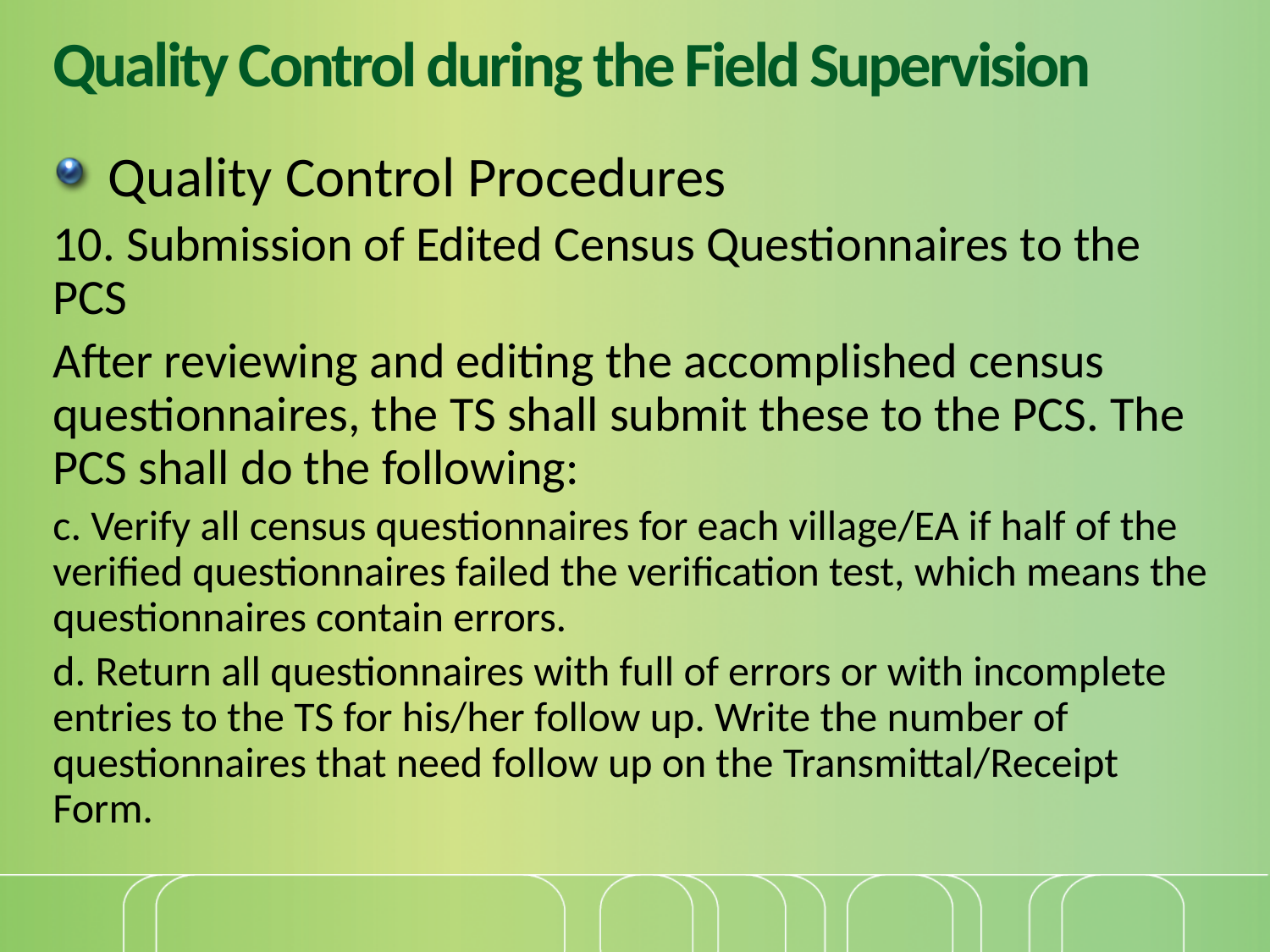

# Quality Control during the Field Supervision
Quality Control Procedures
10. Submission of Edited Census Questionnaires to the PCS
After reviewing and editing the accomplished census questionnaires, the TS shall submit these to the PCS. The PCS shall do the following:
c. Verify all census questionnaires for each village/EA if half of the verified questionnaires failed the verification test, which means the questionnaires contain errors.
d. Return all questionnaires with full of errors or with incomplete entries to the TS for his/her follow up. Write the number of questionnaires that need follow up on the Transmittal/Receipt Form.